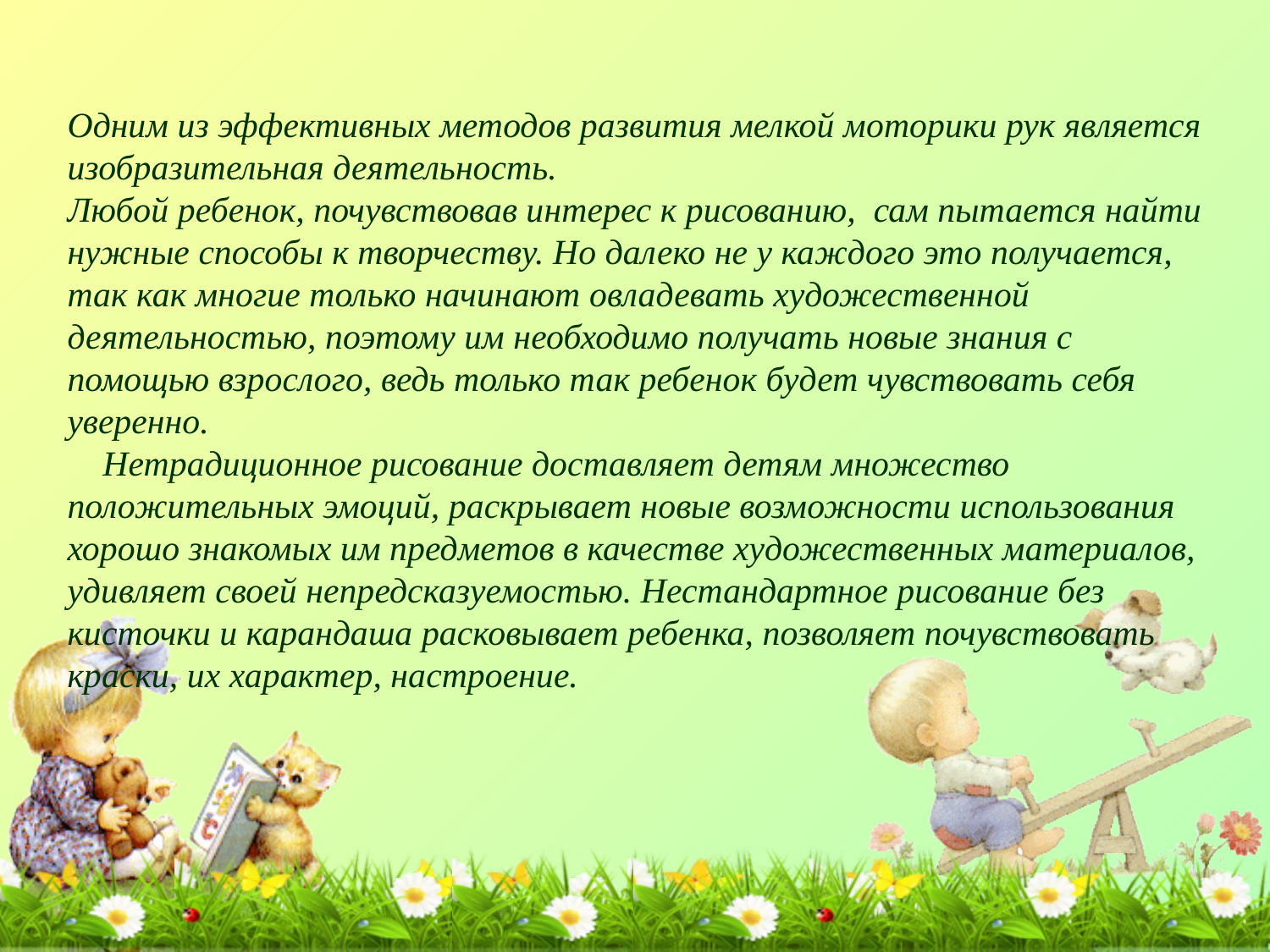

Одним из эффективных методов развития мелкой моторики рук является изобразительная деятельность.
Любой ребенок, почувствовав интерес к рисованию,  сам пытается найти нужные способы к творчеству. Но далеко не у каждого это получается, так как многие только начинают овладевать художественной деятельностью, поэтому им необходимо получать новые знания с помощью взрослого, ведь только так ребенок будет чувствовать себя уверенно.
    Нетрадиционное рисование доставляет детям множество положительных эмоций, раскрывает новые возможности использования хорошо знакомых им предметов в качестве художественных материалов, удивляет своей непредсказуемостью. Нестандартное рисование без кисточки и карандаша расковывает ребенка, позволяет почувствовать краски, их характер, настроение.